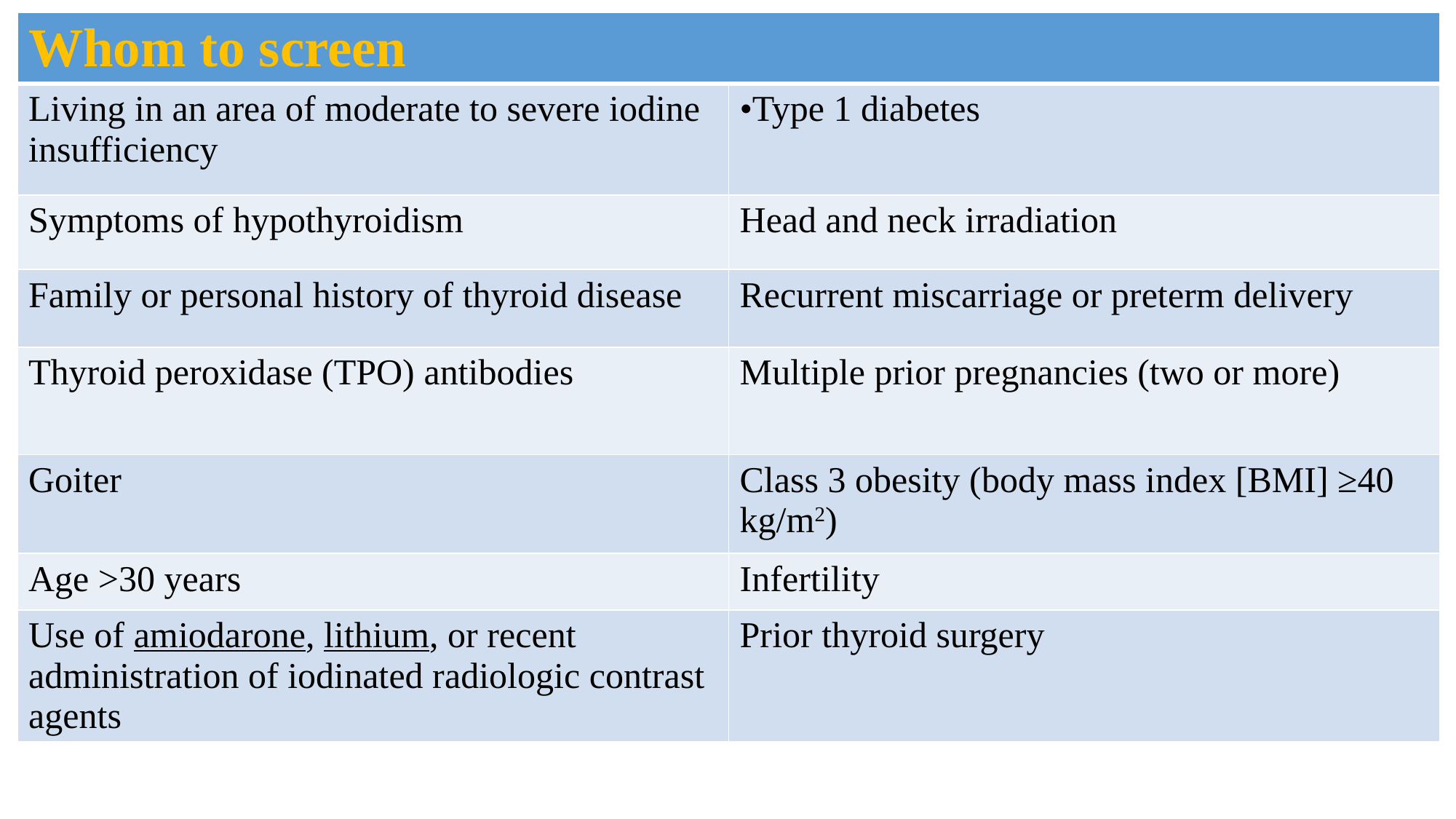

| Whom to screen |  |
| --- | --- |
| Living in an area of moderate to severe iodine insufficiency | •Type 1 diabetes |
| Symptoms of hypothyroidism | Head and neck irradiation |
| Family or personal history of thyroid disease | Recurrent miscarriage or preterm delivery |
| Thyroid peroxidase (TPO) antibodies | Multiple prior pregnancies (two or more) |
| Goiter | Class 3 obesity (body mass index [BMI] ≥40 kg/m2) |
| Age >30 years | Infertility |
| Use of amiodarone, lithium, or recent administration of iodinated radiologic contrast agents | Prior thyroid surgery |